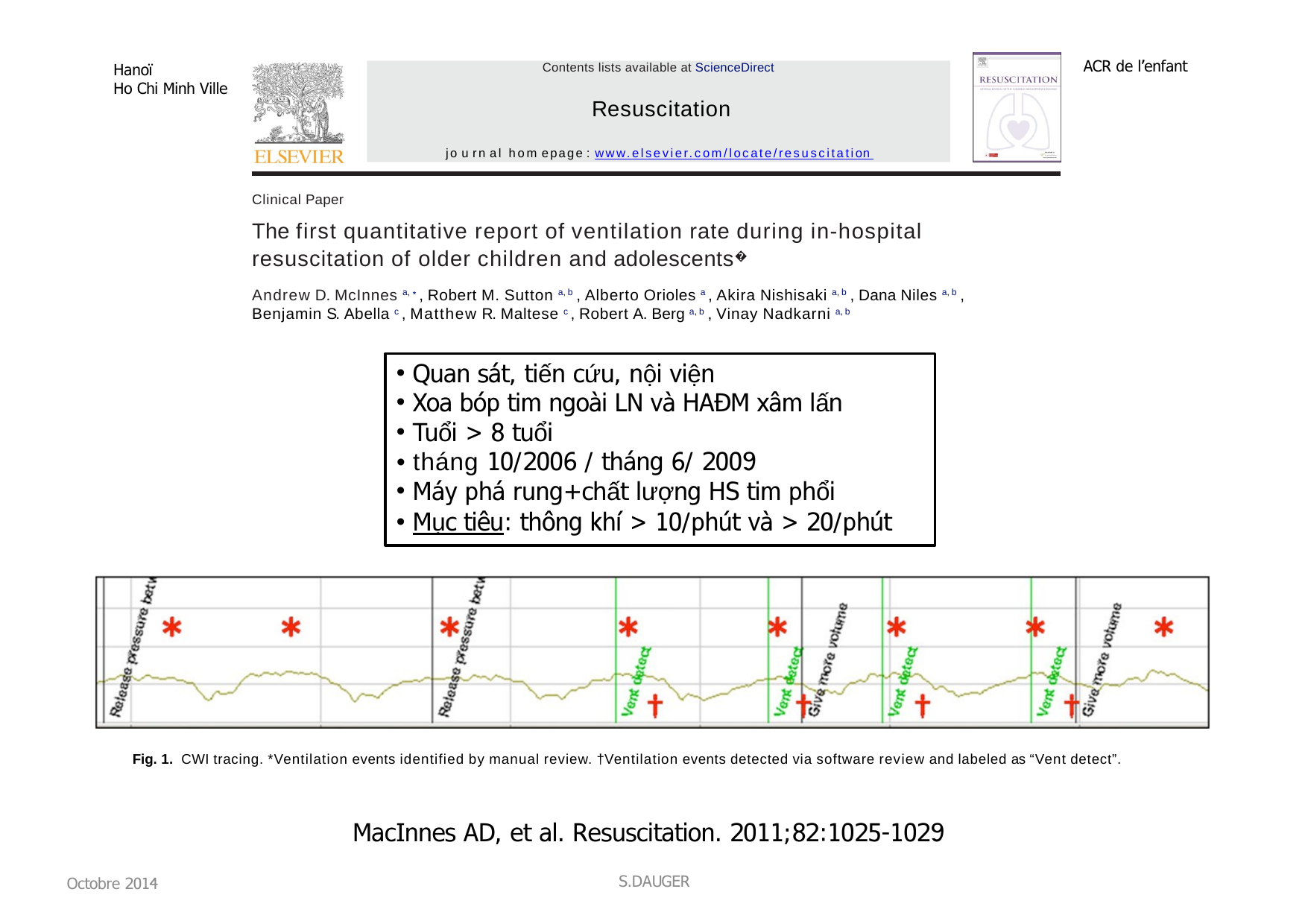

ACR de l’enfant
Contents lists available at ScienceDirect
Hanoï
Ho Chi Minh Ville

Resuscitation
jo u rn al  hom epage : www.elsevier.com/locate/resuscitation

Clinical Paper

The first quantitative report of ventilation rate during in-hospital resuscitation of older children and adolescents�

Andrew D. McInnes a,∗ , Robert M. Sutton a,b , Alberto Orioles a , Akira Nishisaki a,b , Dana Niles a,b , Benjamin S. Abella c , Matthew R. Maltese c , Robert A. Berg a,b , Vinay Nadkarni a,b

Quan sát, tiến cứu, nội viện
Xoa bóp tim ngoài LN và HAĐM xâm lấn
Tuổi > 8 tuổi
• tháng 10/2006 / tháng 6/ 2009
Máy phá rung+chất lượng HS tim phổi
Mục tiêu: thông khí > 10/phút và > 20/phút

Fig. 1.  CWI tracing. *Ventilation events identified by manual review. †Ventilation events detected via software review and labeled as “Vent detect”.
MacInnes AD, et al. Resuscitation. 2011;82:1025-1029
Octobre 2014
S.DAUGER